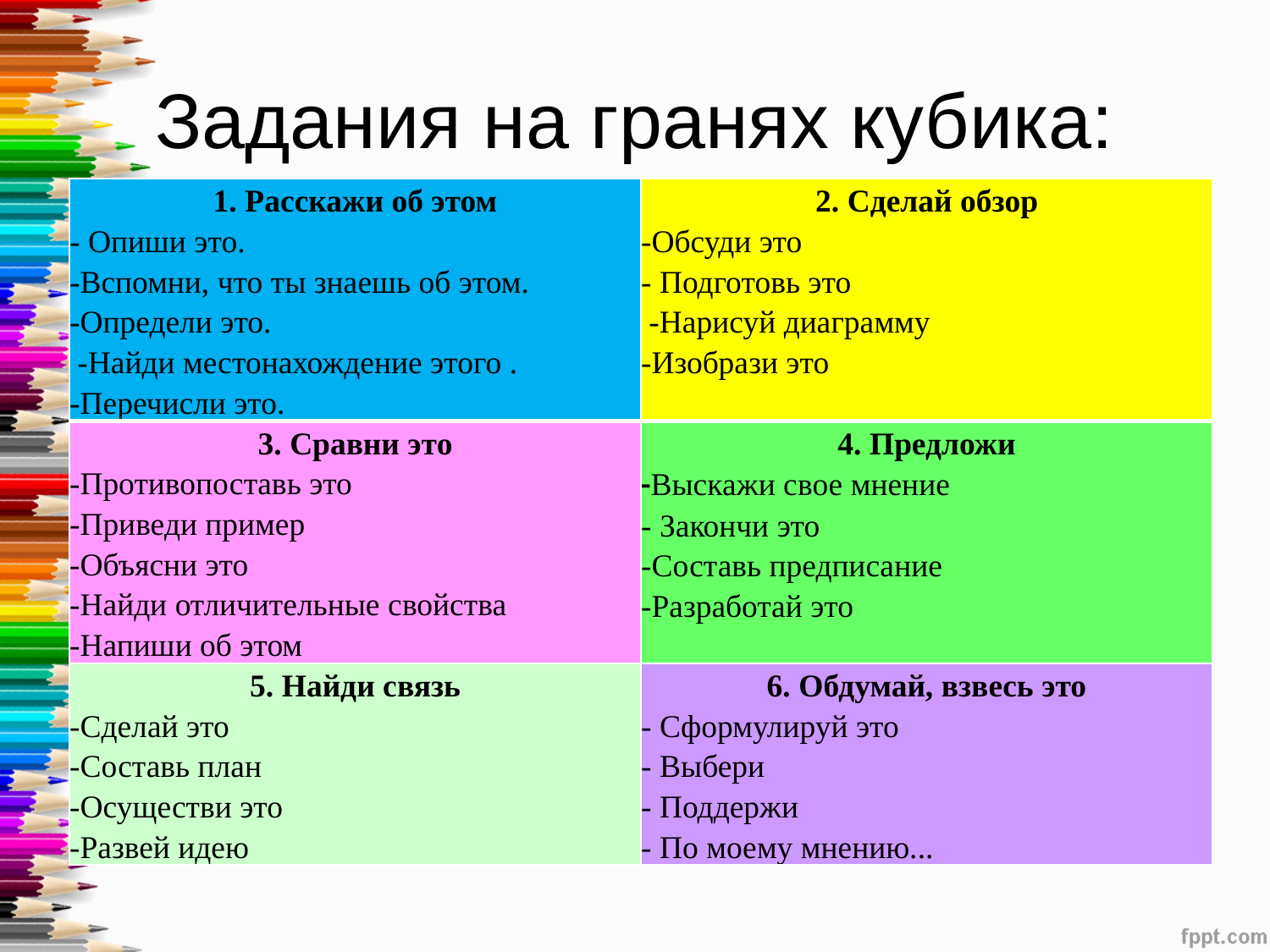

# Задания на гранях кубика:
| 1. Расскажи об этом - Опиши это. -Вспомни, что ты знаешь об этом. -Определи это. -Найди местонахождение этого . -Перечисли это. | 2. Сделай обзор -Обсуди это - Подготовь это -Нарисуй диаграмму -Изобрази это |
| --- | --- |
| 3. Сравни это -Противопоставь это -Приведи пример -Объясни это -Найди отличительные свойства -Напиши об этом | 4. Предложи -Выскажи свое мнение - Закончи это -Составь предписание -Разработай это |
| 5. Найди связь -Сделай это -Составь план -Осуществи это -Развей идею | 6. Обдумай, взвесь это - Сформулируй это - Выбери - Поддержи - По моему мнению... |